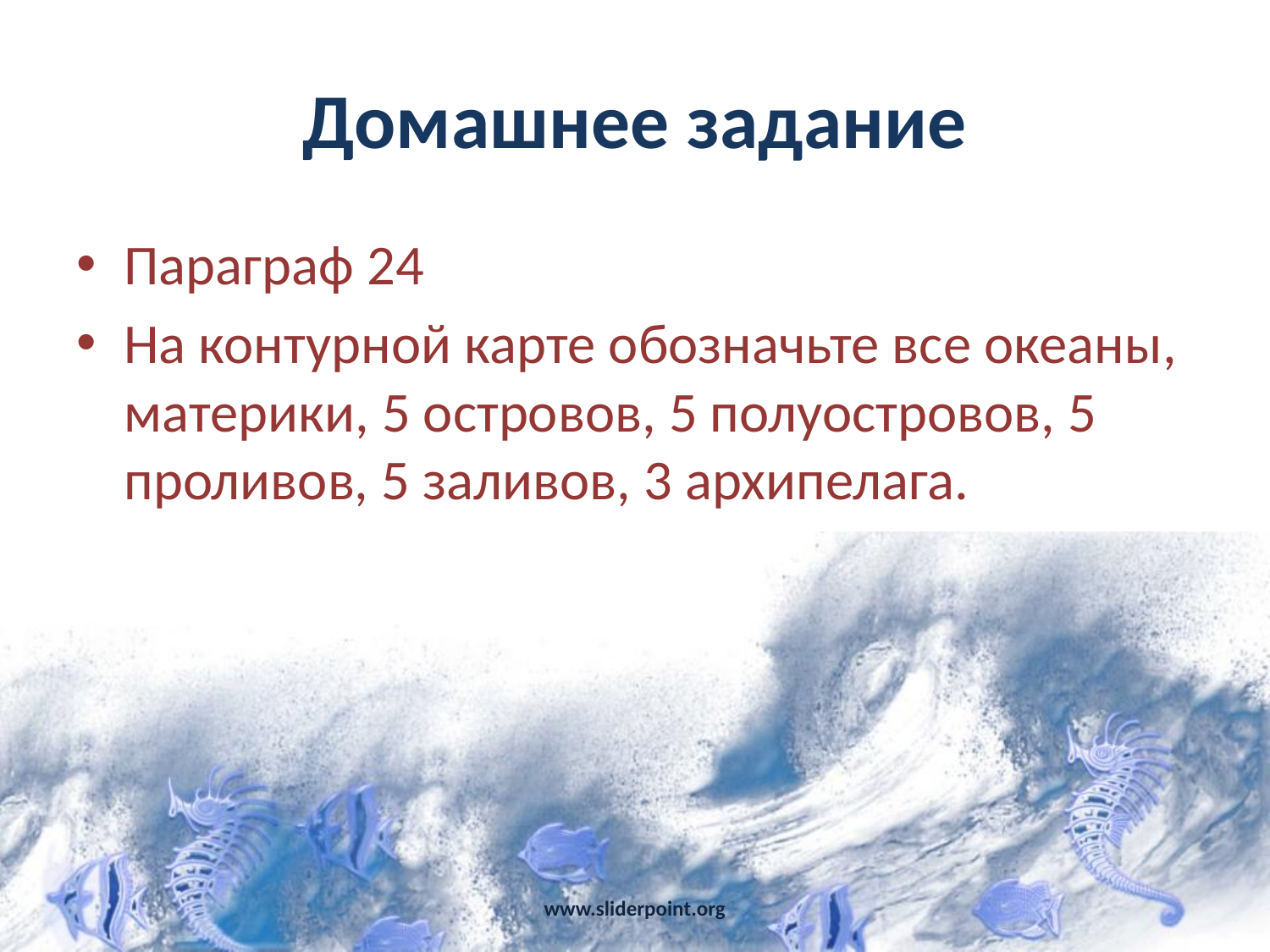

# Домашнее задание
Параграф 24
На контурной карте обозначьте все океаны, материки, 5 островов, 5 полуостровов, 5 проливов, 5 заливов, 3 архипелага.
www.sliderpoint.org